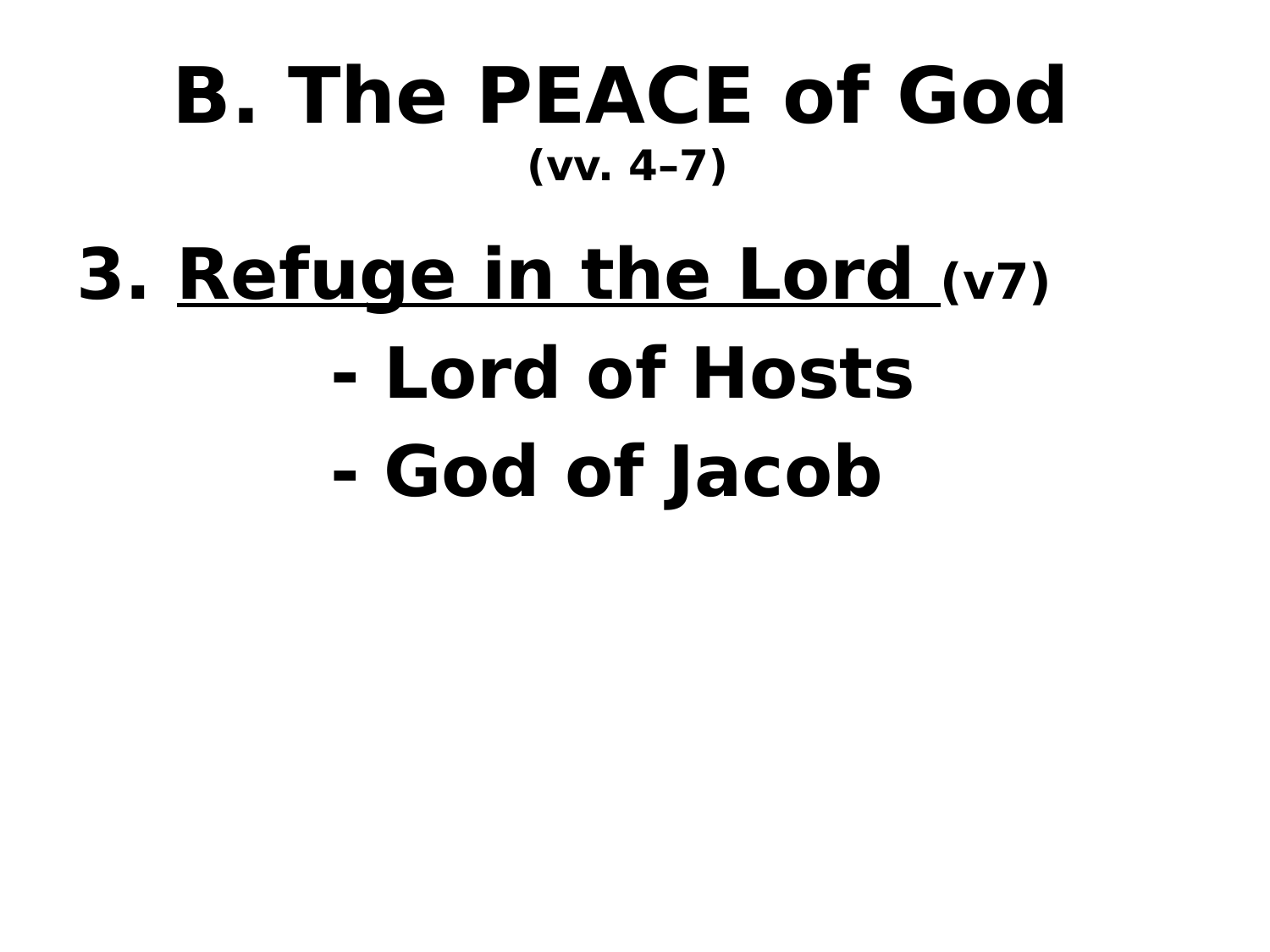

# B. The PEACE of God (vv. 4–7)
3. Refuge in the Lord (v7)
		- Lord of Hosts
		- God of Jacob